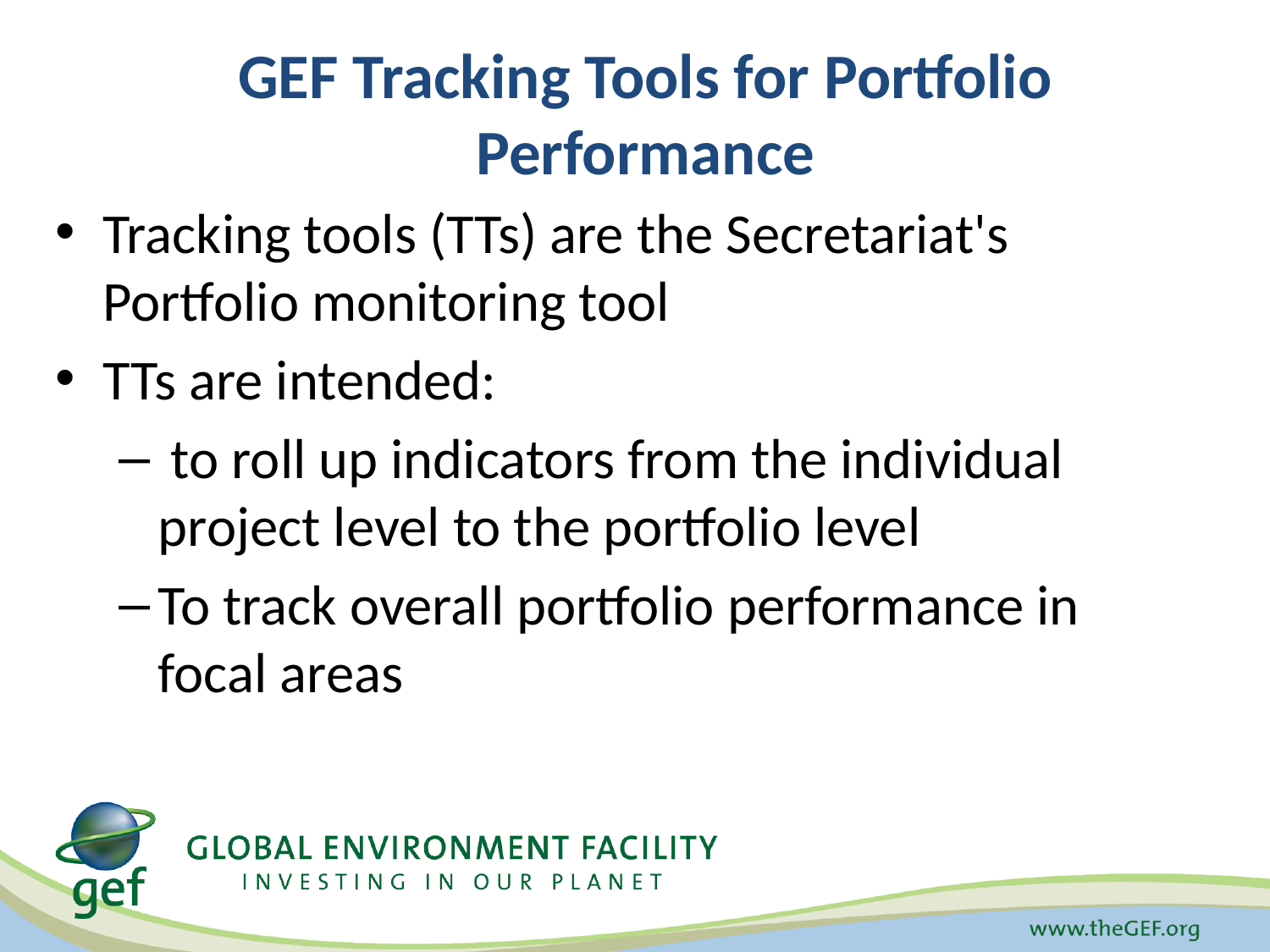

# GEF Tracking Tools for Portfolio Performance
Tracking tools (TTs) are the Secretariat's Portfolio monitoring tool
TTs are intended:
 to roll up indicators from the individual project level to the portfolio level
To track overall portfolio performance in focal areas